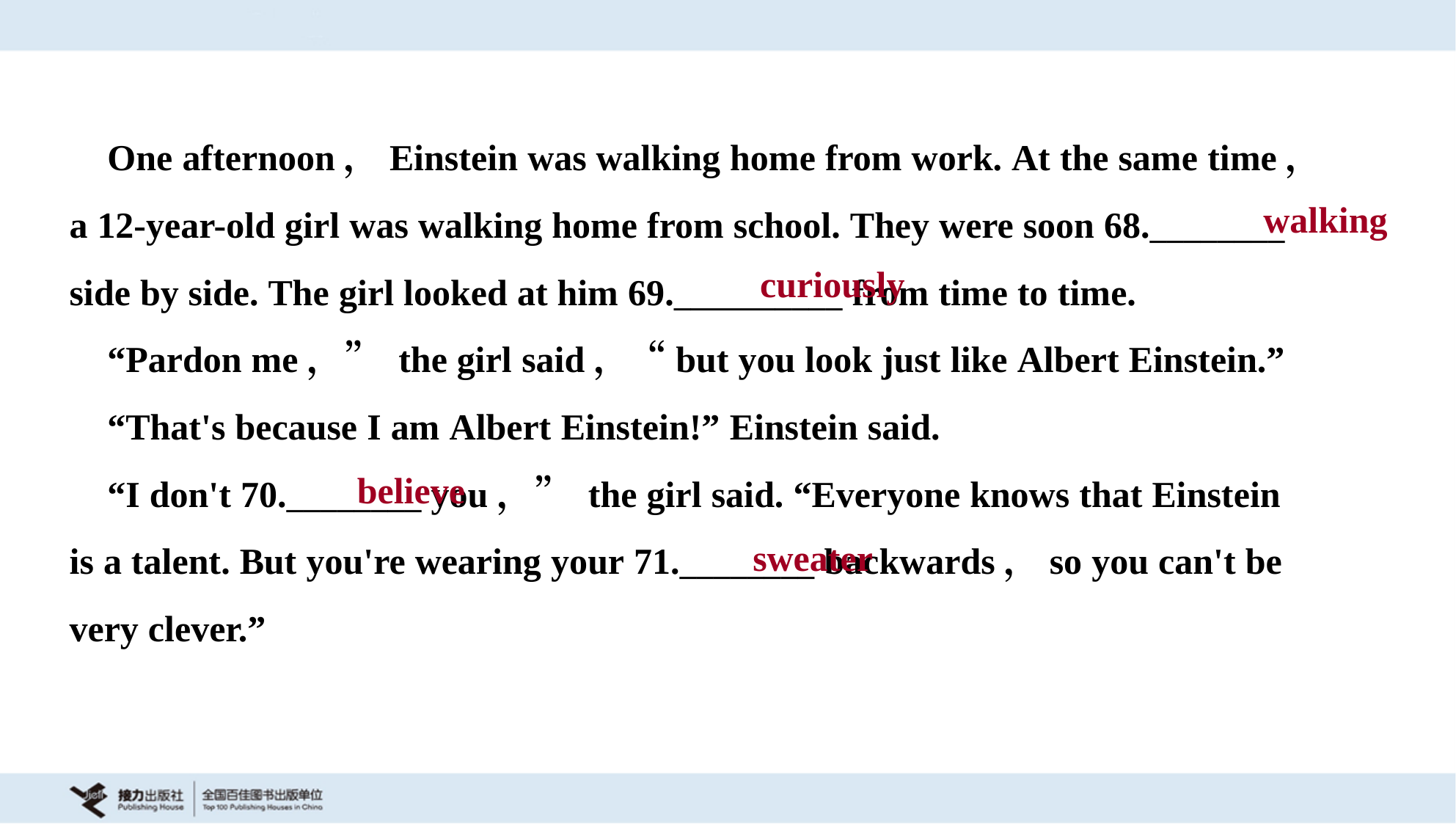

One afternoon，Einstein was walking home from work. At the same time，
a 12-year-old girl was walking home from school. They were soon 68.________
side by side. The girl looked at him 69.__________ from time to time.
    “Pardon me，” the girl said，“but you look just like Albert Einstein.”
    “That's because I am Albert Einstein!” Einstein said.
    “I don't 70.________ you，” the girl said. “Everyone knows that Einstein
is a talent. But you're wearing your 71.________ backwards，so you can't be
very clever.”

walking
curiously
believe
sweater